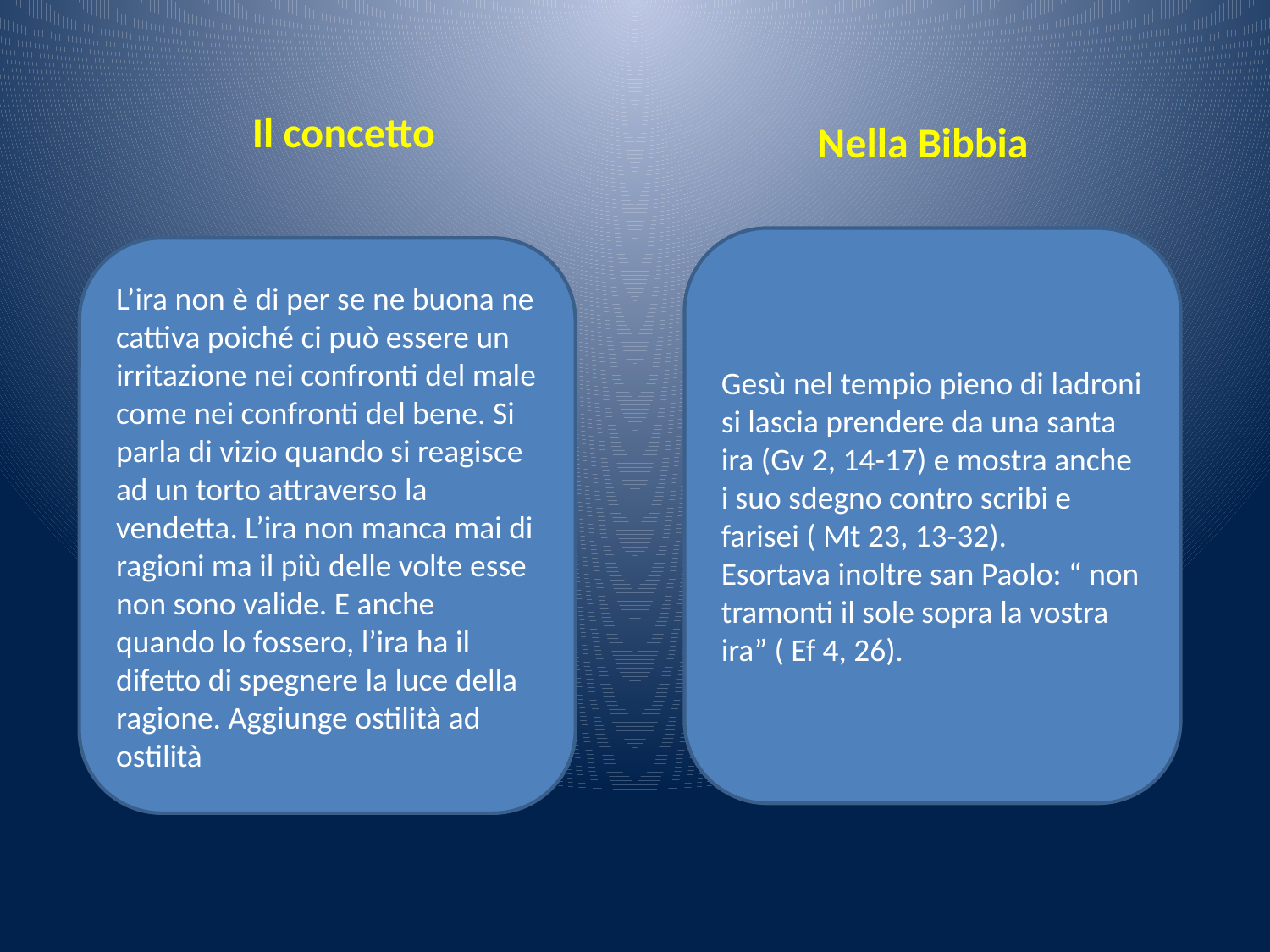

Il concetto
Nella Bibbia
Gesù nel tempio pieno di ladroni si lascia prendere da una santa ira (Gv 2, 14-17) e mostra anche i suo sdegno contro scribi e farisei ( Mt 23, 13-32).
Esortava inoltre san Paolo: “ non tramonti il sole sopra la vostra ira” ( Ef 4, 26).
L’ira non è di per se ne buona ne cattiva poiché ci può essere un irritazione nei confronti del male come nei confronti del bene. Si parla di vizio quando si reagisce ad un torto attraverso la vendetta. L’ira non manca mai di ragioni ma il più delle volte esse non sono valide. E anche quando lo fossero, l’ira ha il difetto di spegnere la luce della ragione. Aggiunge ostilità ad ostilità